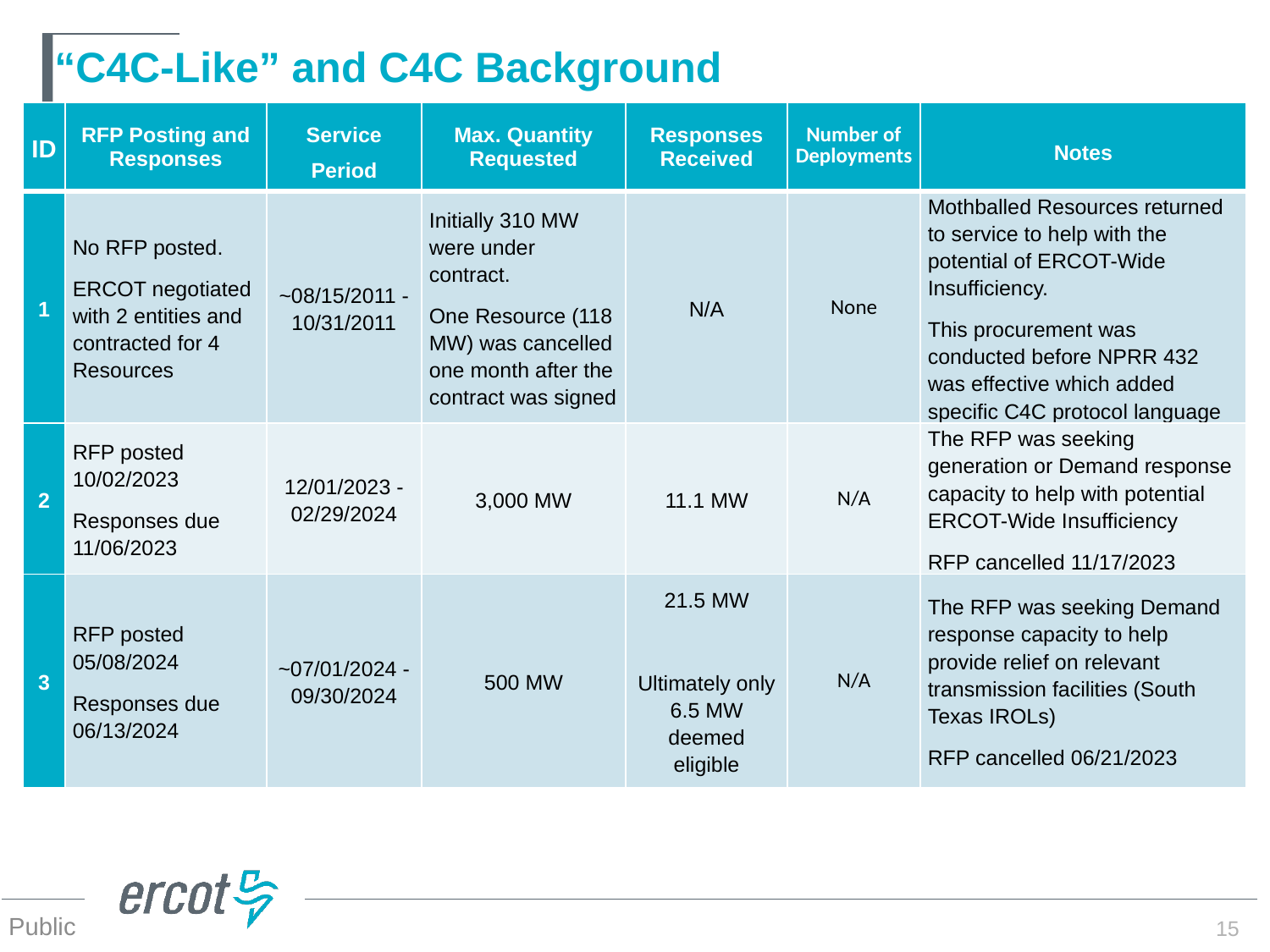

# “C4C-Like” and C4C Background
| ID | RFP Posting and Responses | Service Period | Max. Quantity Requested | Responses Received | Number of Deployments | Notes |
| --- | --- | --- | --- | --- | --- | --- |
| 1 | No RFP posted. ERCOT negotiated with 2 entities and contracted for 4 Resources | ~08/15/2011 - 10/31/2011 | Initially 310 MW were under contract. One Resource (118 MW) was cancelled one month after the contract was signed | N/A | None | Mothballed Resources returned to service to help with the potential of ERCOT-Wide Insufficiency. This procurement was conducted before NPRR 432 was effective which added specific C4C protocol language |
| 2 | RFP posted 10/02/2023 Responses due 11/06/2023 | 12/01/2023 -02/29/2024 | 3,000 MW | 11.1 MW | N/A | The RFP was seeking generation or Demand response capacity to help with potential ERCOT-Wide Insufficiency RFP cancelled 11/17/2023 |
| 3 | RFP posted 05/08/2024 Responses due 06/13/2024 | ~07/01/2024 - 09/30/2024 | 500 MW | 21.5 MW Ultimately only 6.5 MW deemed eligible | N/A | The RFP was seeking Demand response capacity to help provide relief on relevant transmission facilities (South Texas IROLs) RFP cancelled 06/21/2023 |
15